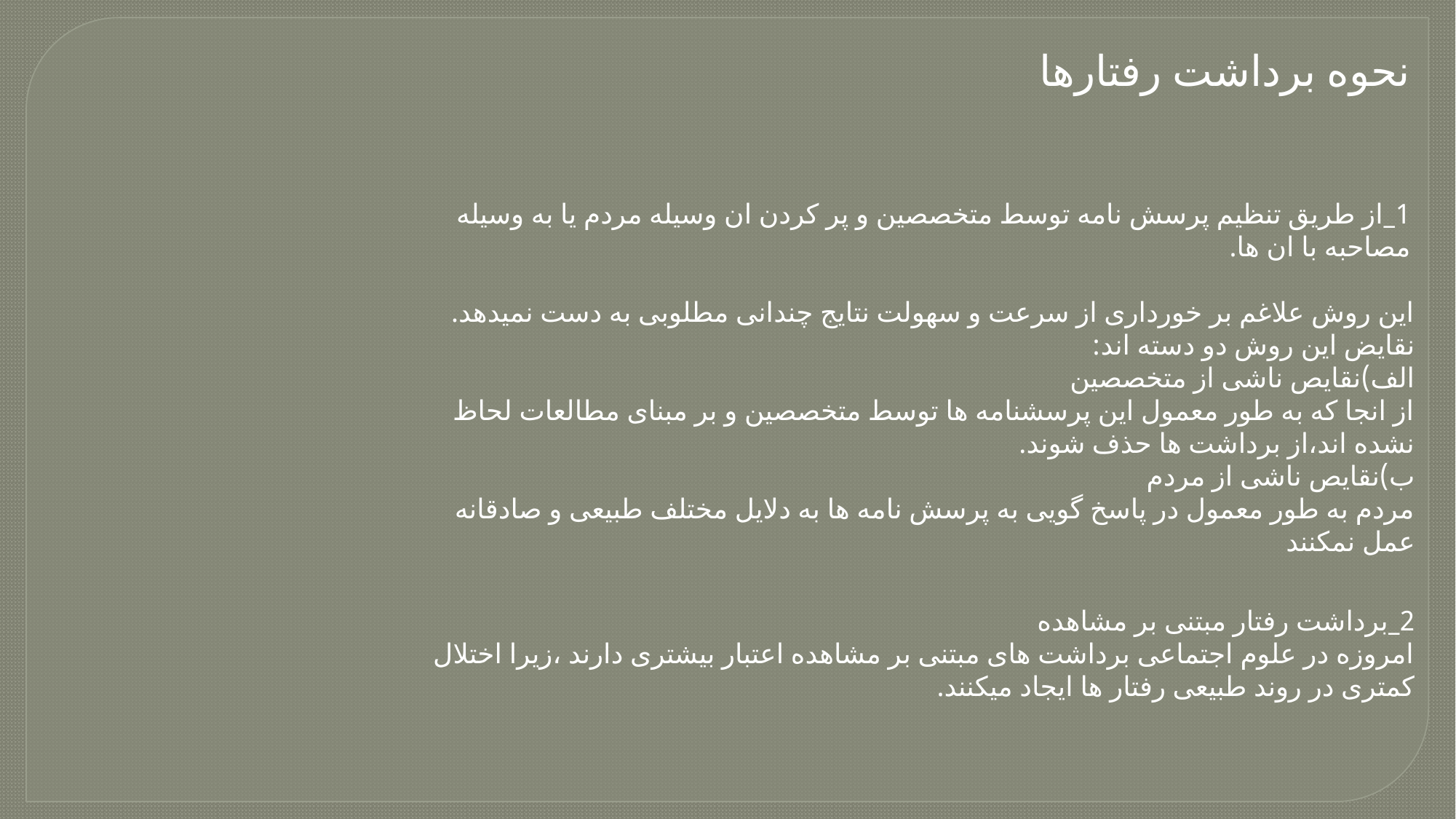

نحوه برداشت رفتارها

1_از طریق تنظیم پرسش نامه توسط متخصصین و پر کردن ان وسیله مردم یا به وسیله مصاحبه با ان ها.
این روش علاغم بر خورداری از سرعت و سهولت نتایج چندانی مطلوبی به دست نمیدهد.
نقایض این روش دو دسته اند:
الف)نقایص ناشی از متخصصین
از انجا که به طور معمول این پرسشنامه ها توسط متخصصین و بر مبنای مطالعات لحاظ نشده اند،از برداشت ها حذف شوند.
ب)نقایص ناشی از مردم
مردم به طور معمول در پاسخ گویی به پرسش نامه ها به دلایل مختلف طبیعی و صادقانه عمل نمکنند
2_برداشت رفتار مبتنی بر مشاهده
امروزه در علوم اجتماعی برداشت های مبتنی بر مشاهده اعتبار بیشتری دارند ،زیرا اختلال کمتری در روند طبیعی رفتار ها ایجاد میکنند.